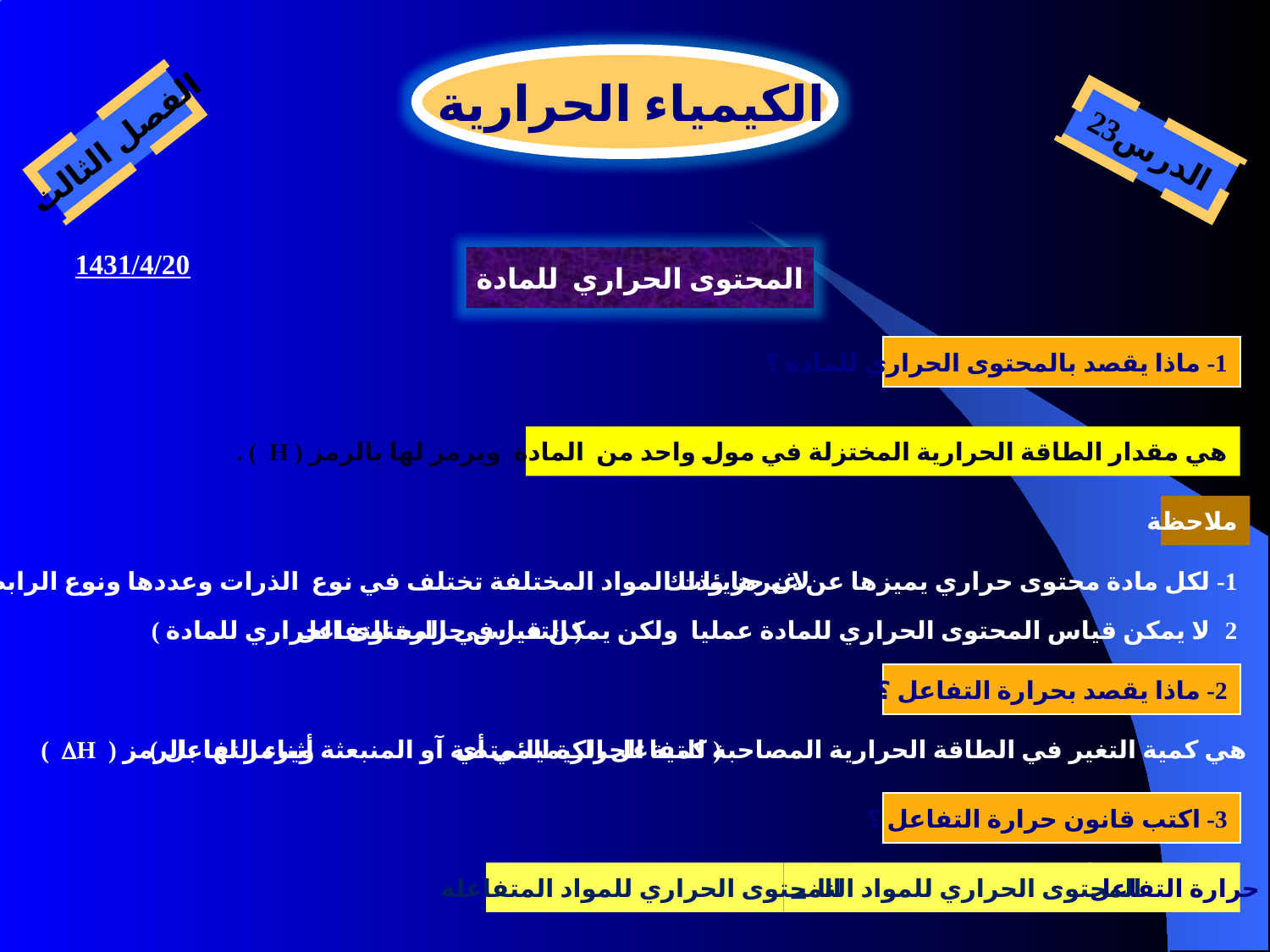

الكيمياء الحرارية
الفصل الثالث
الدرس23
1431/4/20
المحتوى الحراري  للمادة
1- ماذا يقصد بالمحتوى الحراري للمادة ؟
هي مقدار الطاقة الحرارية المختزلة في مول واحد من  المادة  ويرمز لها بالرمز ( H  ) .
ملاحظة
لان جزيئات المواد المختلفة تختلف في نوع  الذرات وعددها ونوع الرابطة بينها  .
1- لكل مادة محتوى حراري يميزها عن غيرها وذلك
( التغير في المحتوى الحراري للمادة )
2- لا يمكن قياس المحتوى الحراري للمادة عمليا  ولكن يمكن قياس حرارة التفاعل
2- ماذا يقصد بحرارة التفاعل ؟
ويرمز لها بالرمز (  ΔH  )
( كمية الحرارة الممتصة آو المنبعثة أثناء التفاعل )
هي كمية التغير في الطاقة الحرارية المصاحبة للتفاعل الكيميائي أي
3- اكتب قانون حرارة التفاعل ؟
المحتوى الحراري للمواد المتفاعلة
-
المحتوى الحراري للمواد الناتجة
حرارة التفاعل =